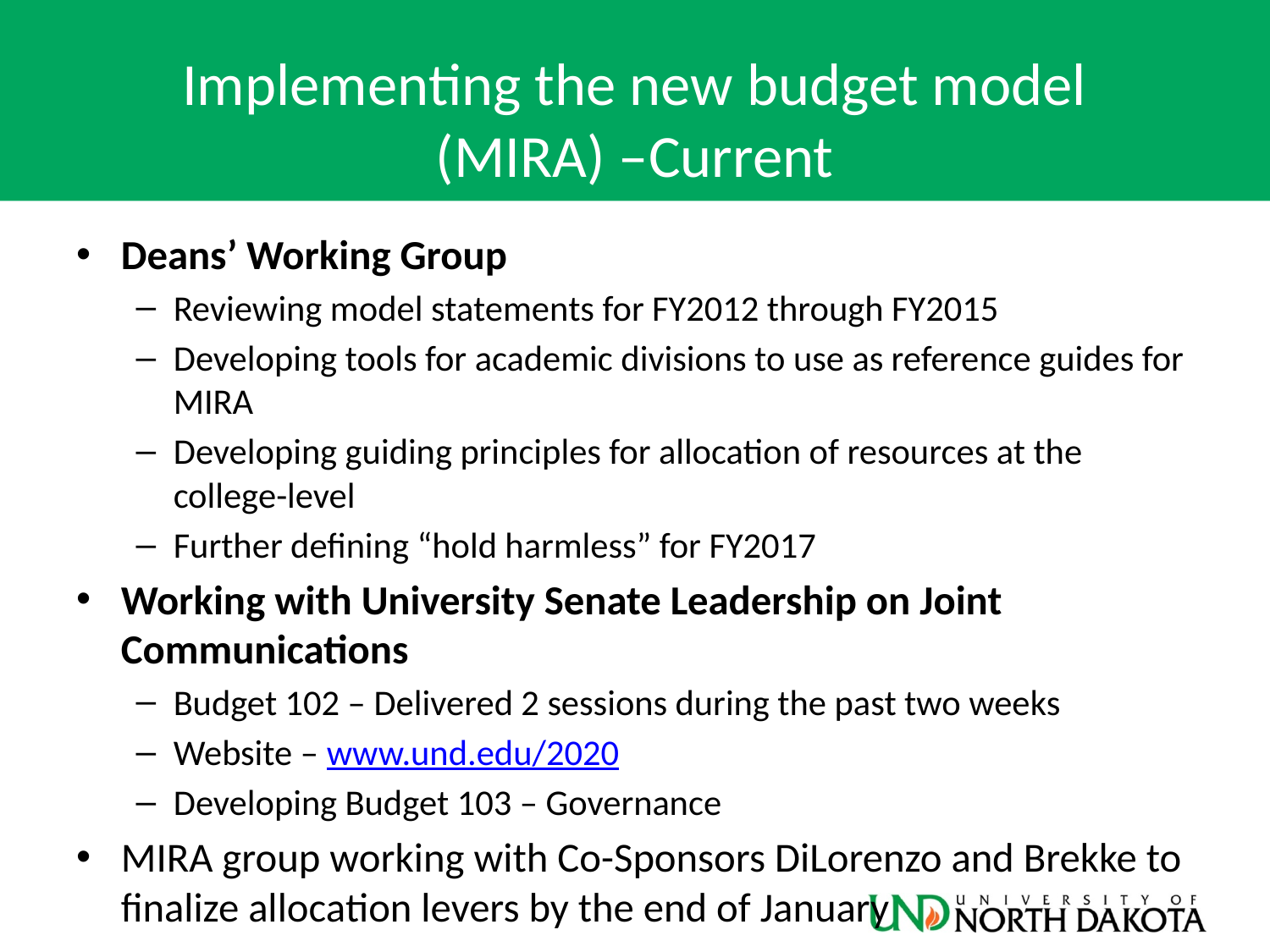

# Implementing the new budget model (MIRA) –Current
Deans’ Working Group
Reviewing model statements for FY2012 through FY2015
Developing tools for academic divisions to use as reference guides for MIRA
Developing guiding principles for allocation of resources at the college-level
Further defining “hold harmless” for FY2017
Working with University Senate Leadership on Joint Communications
Budget 102 – Delivered 2 sessions during the past two weeks
Website – www.und.edu/2020
Developing Budget 103 – Governance
MIRA group working with Co-Sponsors DiLorenzo and Brekke to finalize allocation levers by the end of January